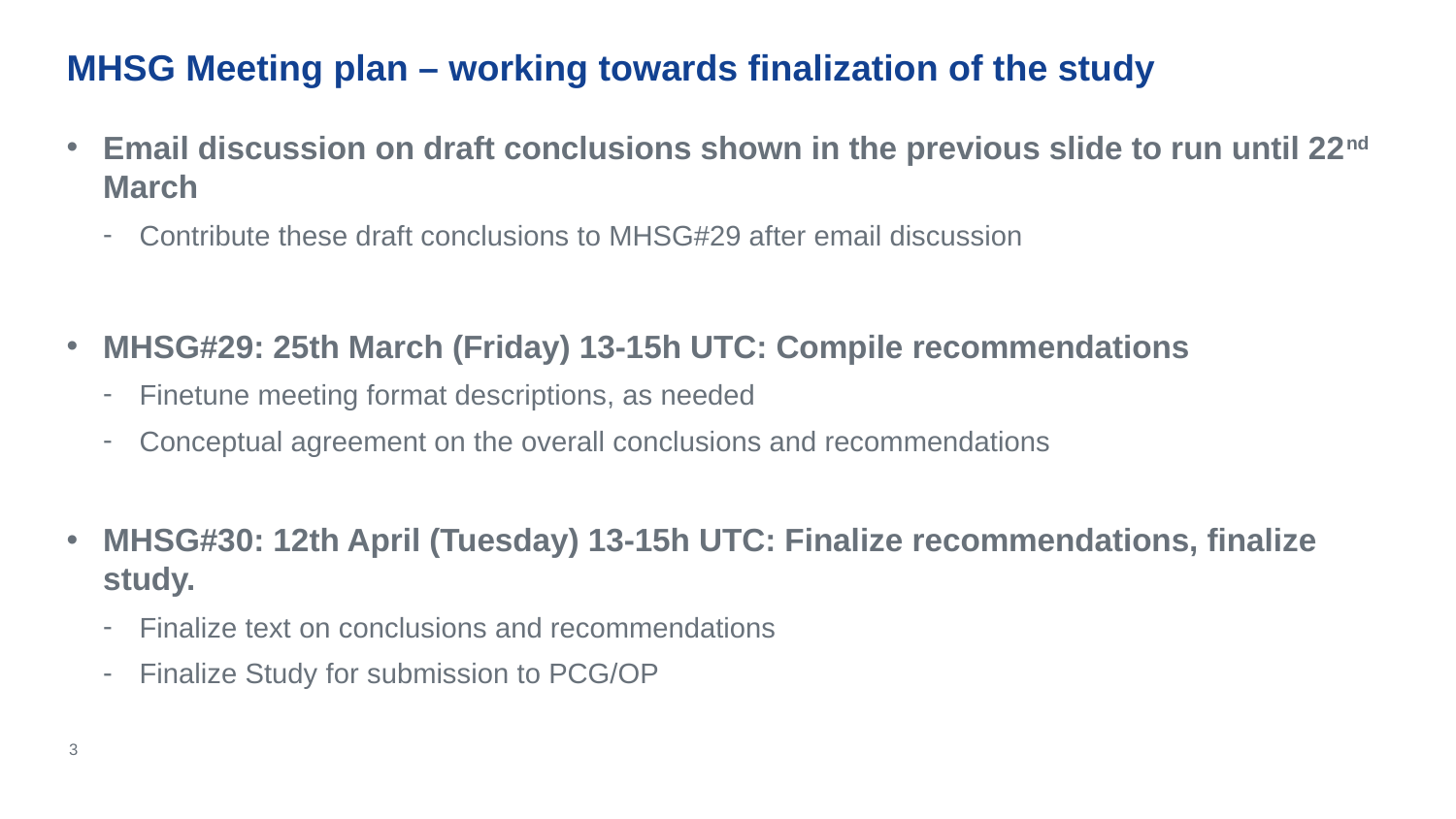

# MHSG Meeting plan – working towards finalization of the study
Email discussion on draft conclusions shown in the previous slide to run until 22nd March
Contribute these draft conclusions to MHSG#29 after email discussion

MHSG#29: 25th March (Friday) 13-15h UTC: Compile recommendations
Finetune meeting format descriptions, as needed
Conceptual agreement on the overall conclusions and recommendations

MHSG#30: 12th April (Tuesday) 13-15h UTC: Finalize recommendations, finalize study.
Finalize text on conclusions and recommendations
Finalize Study for submission to PCG/OP